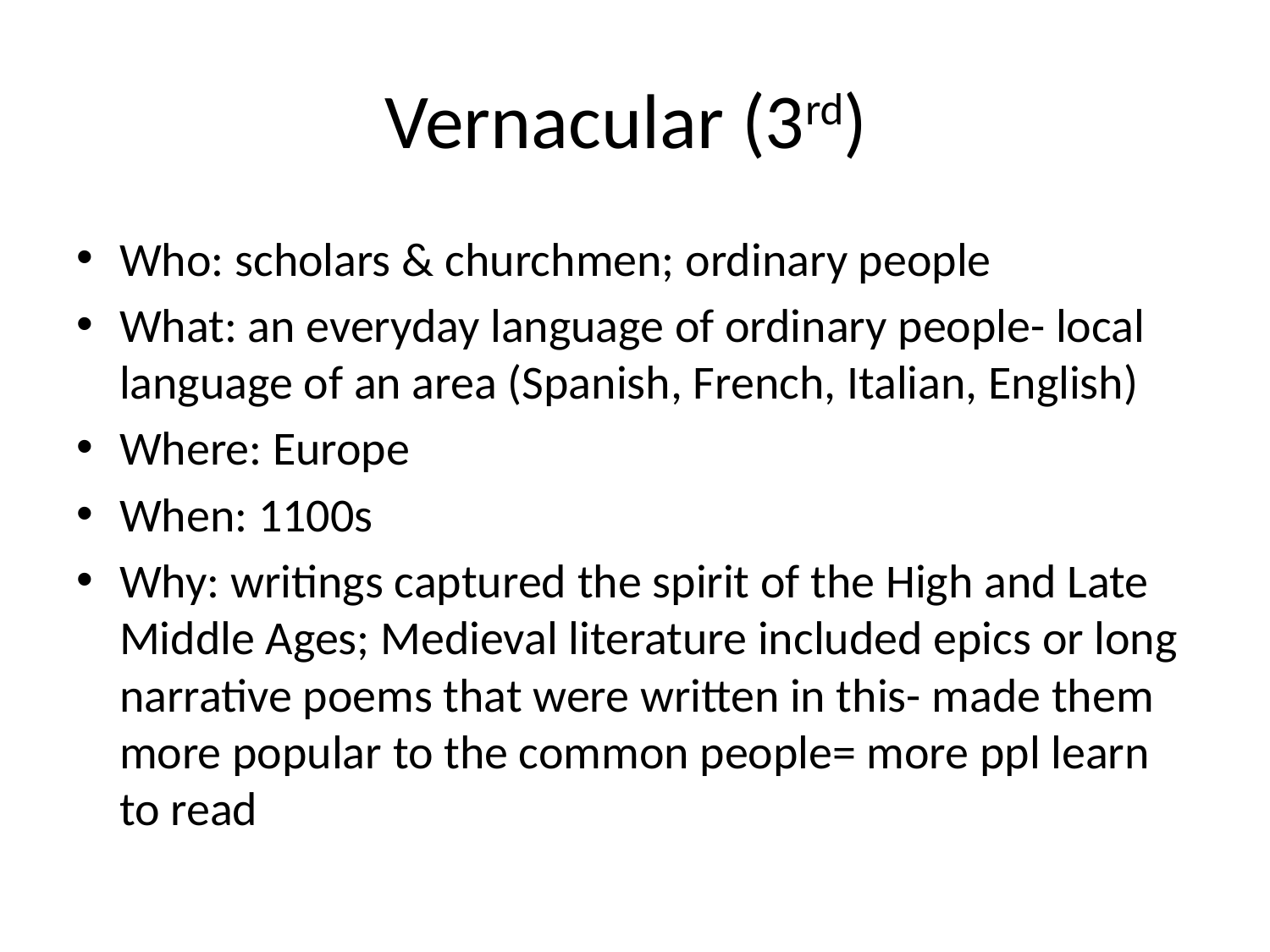

# Vernacular (3rd)
Who: scholars & churchmen; ordinary people
What: an everyday language of ordinary people- local language of an area (Spanish, French, Italian, English)
Where: Europe
When: 1100s
Why: writings captured the spirit of the High and Late Middle Ages; Medieval literature included epics or long narrative poems that were written in this- made them more popular to the common people= more ppl learn to read